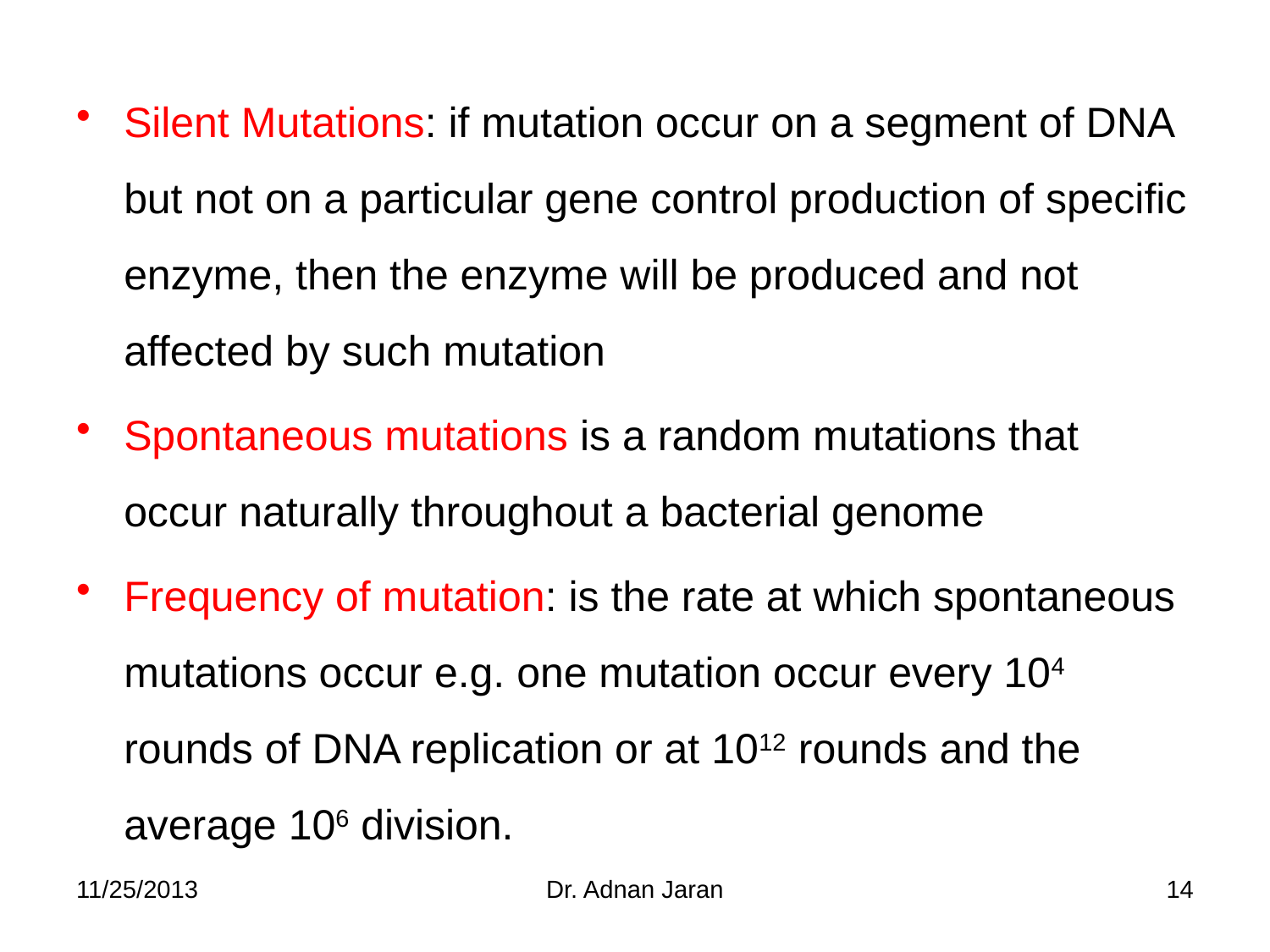

Silent Mutations: if mutation occur on a segment of DNA but not on a particular gene control production of specific enzyme, then the enzyme will be produced and not affected by such mutation
Spontaneous mutations is a random mutations that occur naturally throughout a bacterial genome
Frequency of mutation: is the rate at which spontaneous mutations occur e.g. one mutation occur every 104 rounds of DNA replication or at 1012 rounds and the average 106 division.
11/25/2013
Dr. Adnan Jaran
14